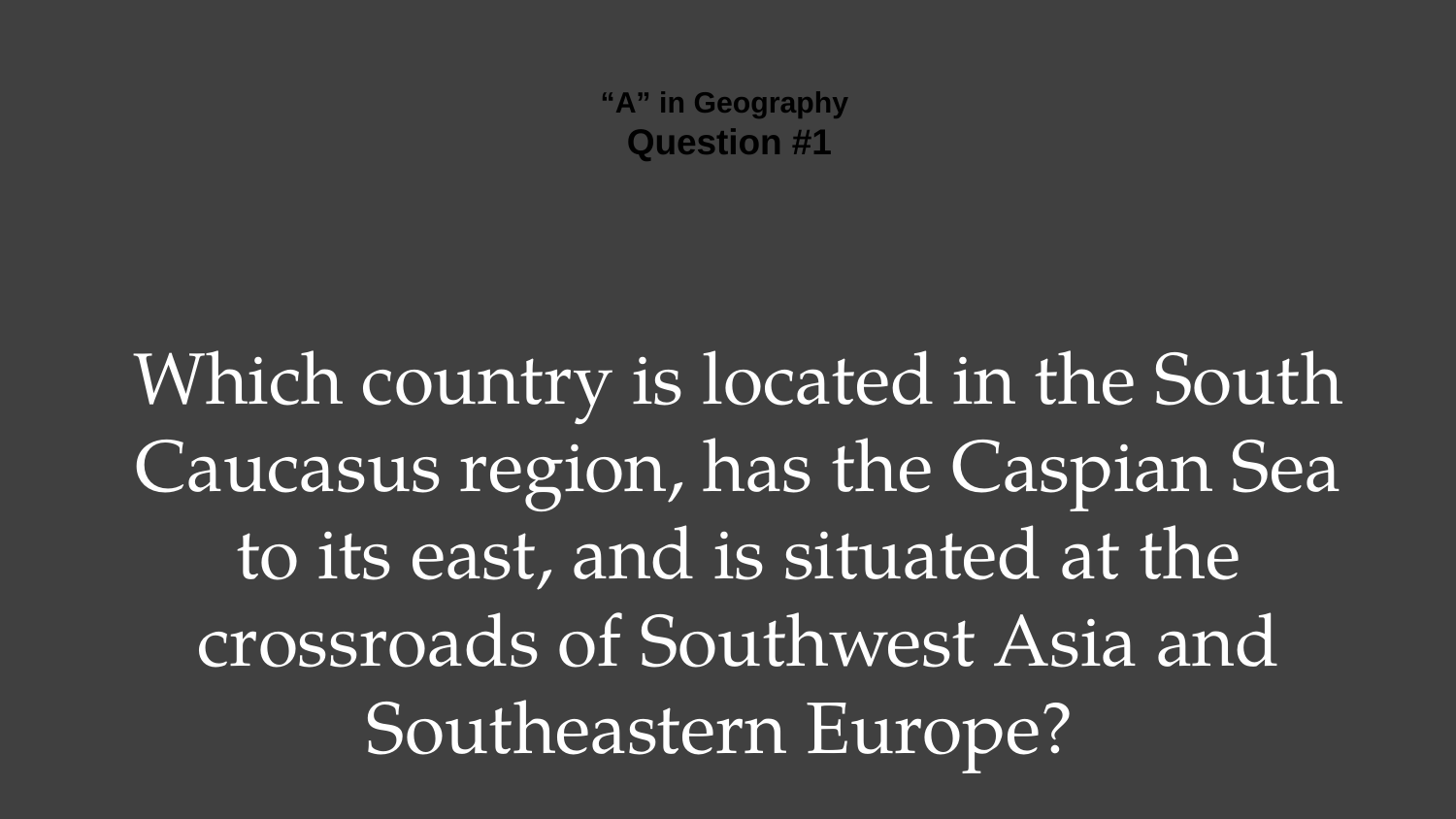

# “A” in Geography Question #1
Which country is located in the South Caucasus region, has the Caspian Sea to its east, and is situated at the crossroads of Southwest Asia and Southeastern Europe?